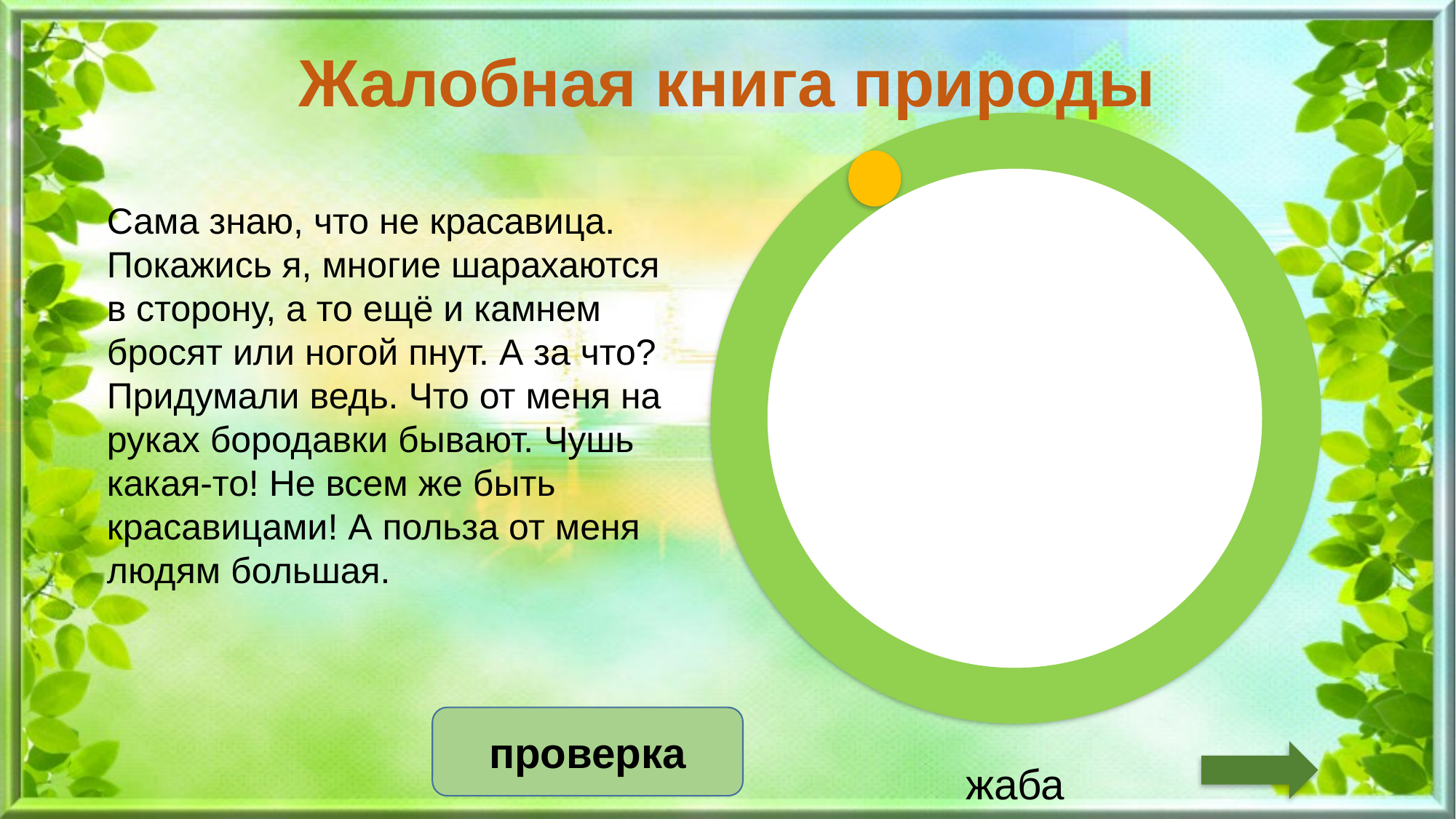

Жалобная книга природы

Сама знаю, что не красавица. Покажись я, многие шарахаются в сторону, а то ещё и камнем бросят или ногой пнут. А за что? Придумали ведь. Что от меня на руках бородавки бывают. Чушь какая-то! Не всем же быть красавицами! А польза от меня людям большая.
проверка

жаба